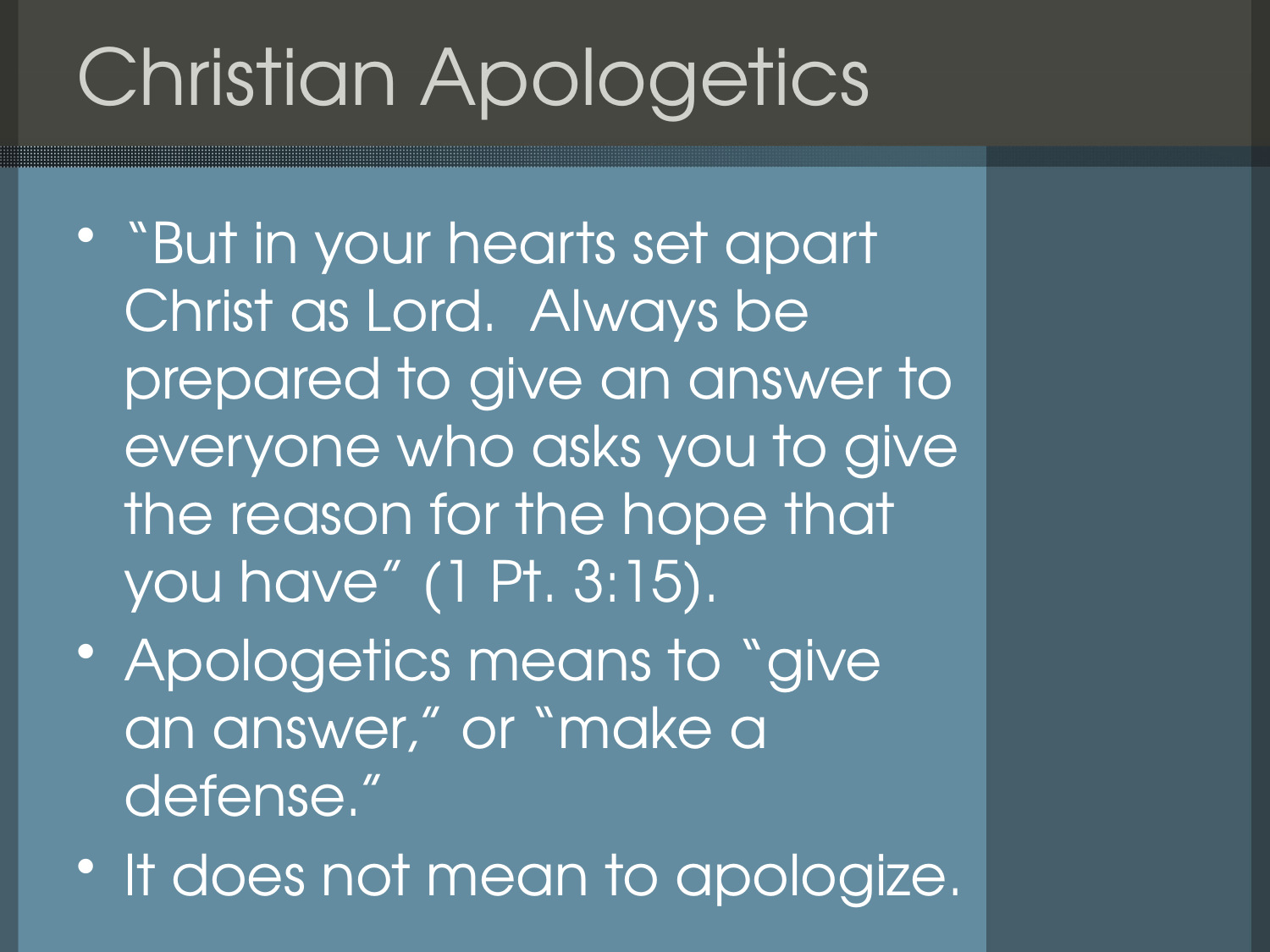

# Christian Apologetics
“But in your hearts set apart Christ as Lord.  Always be prepared to give an answer to everyone who asks you to give the reason for the hope that you have” (1 Pt. 3:15).
Apologetics means to “give an answer,” or “make a defense.”
It does not mean to apologize.